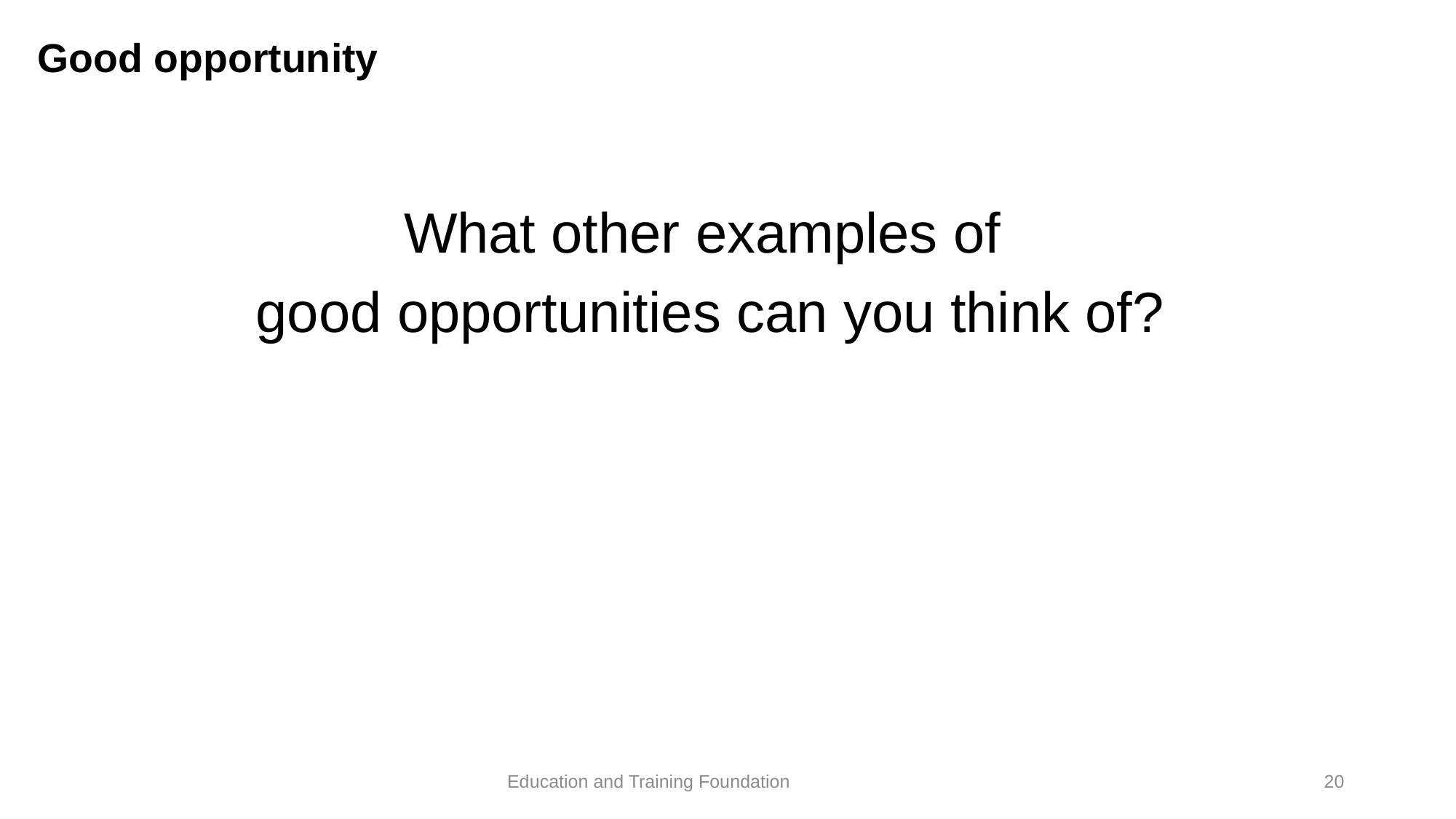

# Good opportunity
What other examples of
good opportunities can you think of?
20
Education and Training Foundation